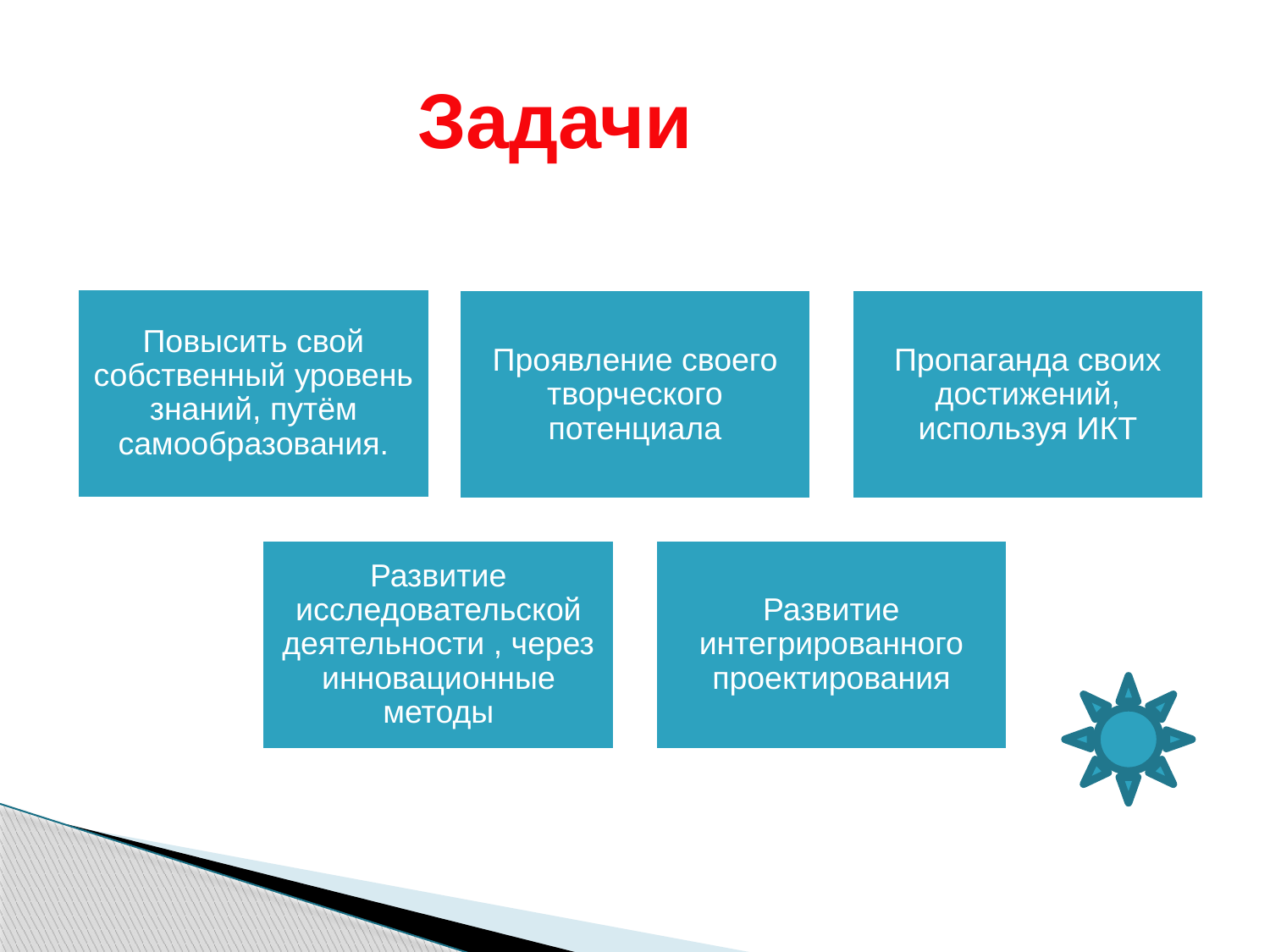

# Задачи
Повысить свой собственный уровень знаний, путём самообразования.
Проявление своего творческого потенциала
Пропаганда своих достижений, используя ИКТ
Развитие исследовательской деятельности , через инновационные методы
Развитие интегрированного проектирования